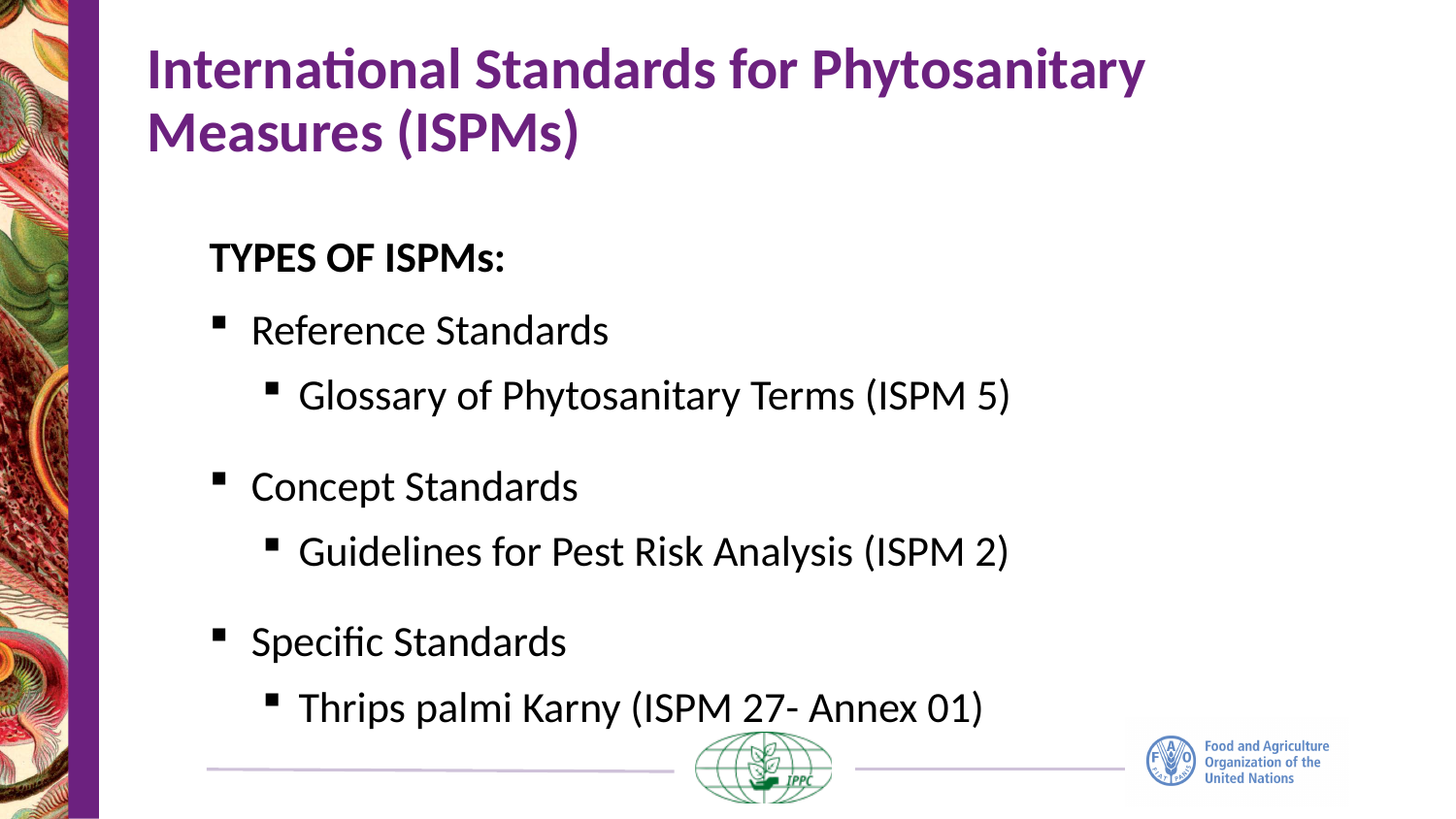

International Standards for Phytosanitary Measures (ISPMs)

TYPES OF ISPMs:
Reference Standards
Glossary of Phytosanitary Terms (ISPM 5)
Concept Standards
Guidelines for Pest Risk Analysis (ISPM 2)
Specific Standards
Thrips palmi Karny (ISPM 27- Annex 01)